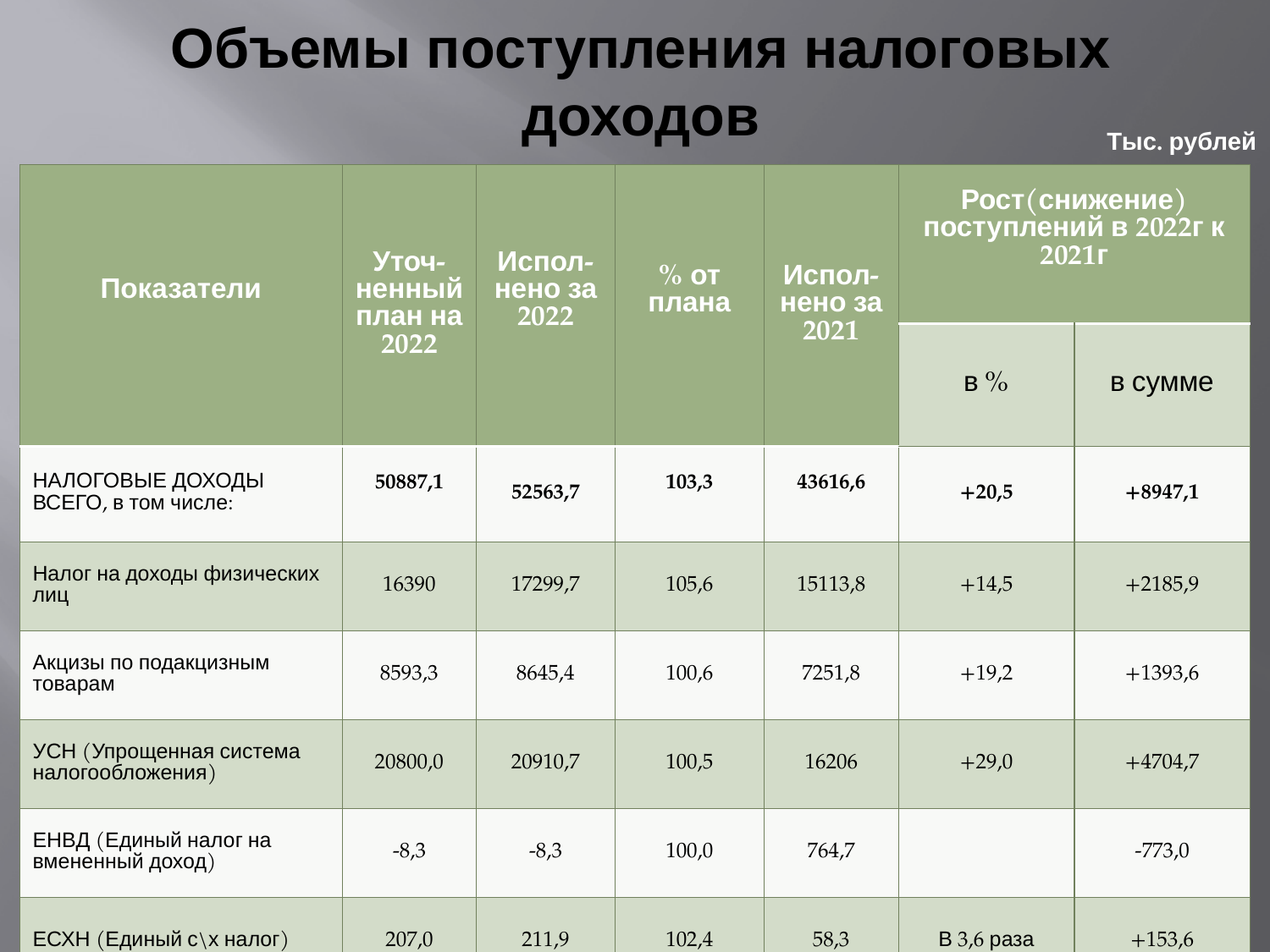

# Объемы поступления налоговых доходов
Тыс. рублей
| Показатели | Уточ-ненный план на 2022 | Испол-нено за 2022 | % от плана | Испол- нено за 2021 | Рост(снижение) поступлений в 2022г к 2021г |  |
| --- | --- | --- | --- | --- | --- | --- |
|  |  |  |  |  | в % | в сумме |
| НАЛОГОВЫЕ ДОХОДЫ ВСЕГО, в том числе: | 50887,1 | 52563,7 | 103,3 | 43616,6 | +20,5 | +8947,1 |
| Налог на доходы физических лиц | 16390 | 17299,7 | 105,6 | 15113,8 | +14,5 | +2185,9 |
| Акцизы по подакцизным товарам | 8593,3 | 8645,4 | 100,6 | 7251,8 | +19,2 | +1393,6 |
| УСН (Упрощенная система налогообложения) | 20800,0 | 20910,7 | 100,5 | 16206 | +29,0 | +4704,7 |
| ЕНВД (Единый налог на вмененный доход) | -8,3 | -8,3 | 100,0 | 764,7 |  | -773,0 |
| ЕСХН (Единый с\х налог) | 207,0 | 211,9 | 102,4 | 58,3 | В 3,6 раза | +153,6 |